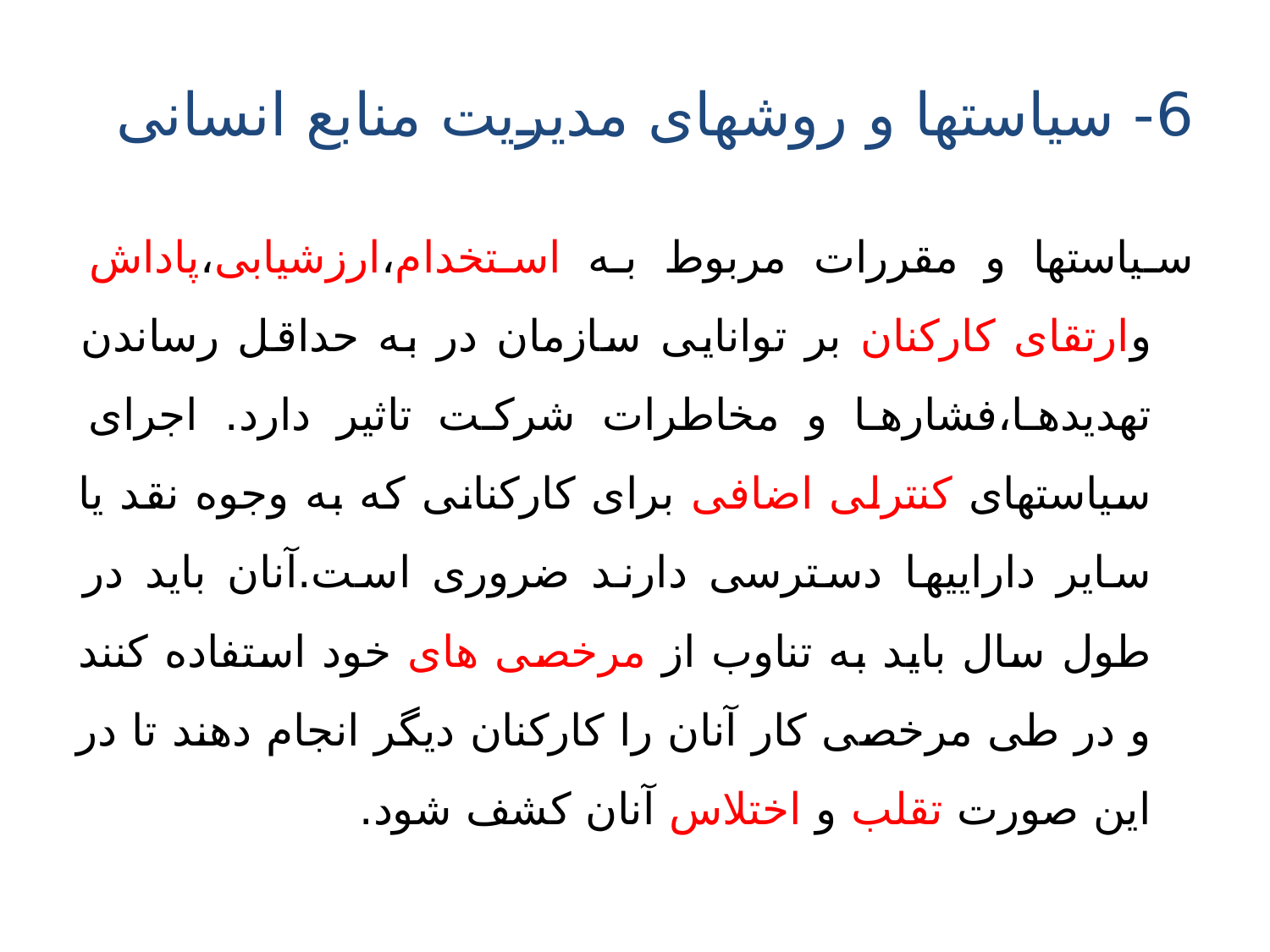

# 6- سیاستها و روشهای مدیریت منابع انسانی
سیاستها و مقررات مربوط به استخدام،ارزشیابی،پاداش وارتقای کارکنان بر توانایی سازمان در به حداقل رساندن تهدیدها،فشارها و مخاطرات شرکت تاثیر دارد. اجرای سیاستهای کنترلی اضافی برای کارکنانی که به وجوه نقد یا سایر داراییها دسترسی دارند ضروری است.آنان باید در طول سال باید به تناوب از مرخصی های خود استفاده کنند و در طی مرخصی کار آنان را کارکنان دیگر انجام دهند تا در این صورت تقلب و اختلاس آنان کشف شود.